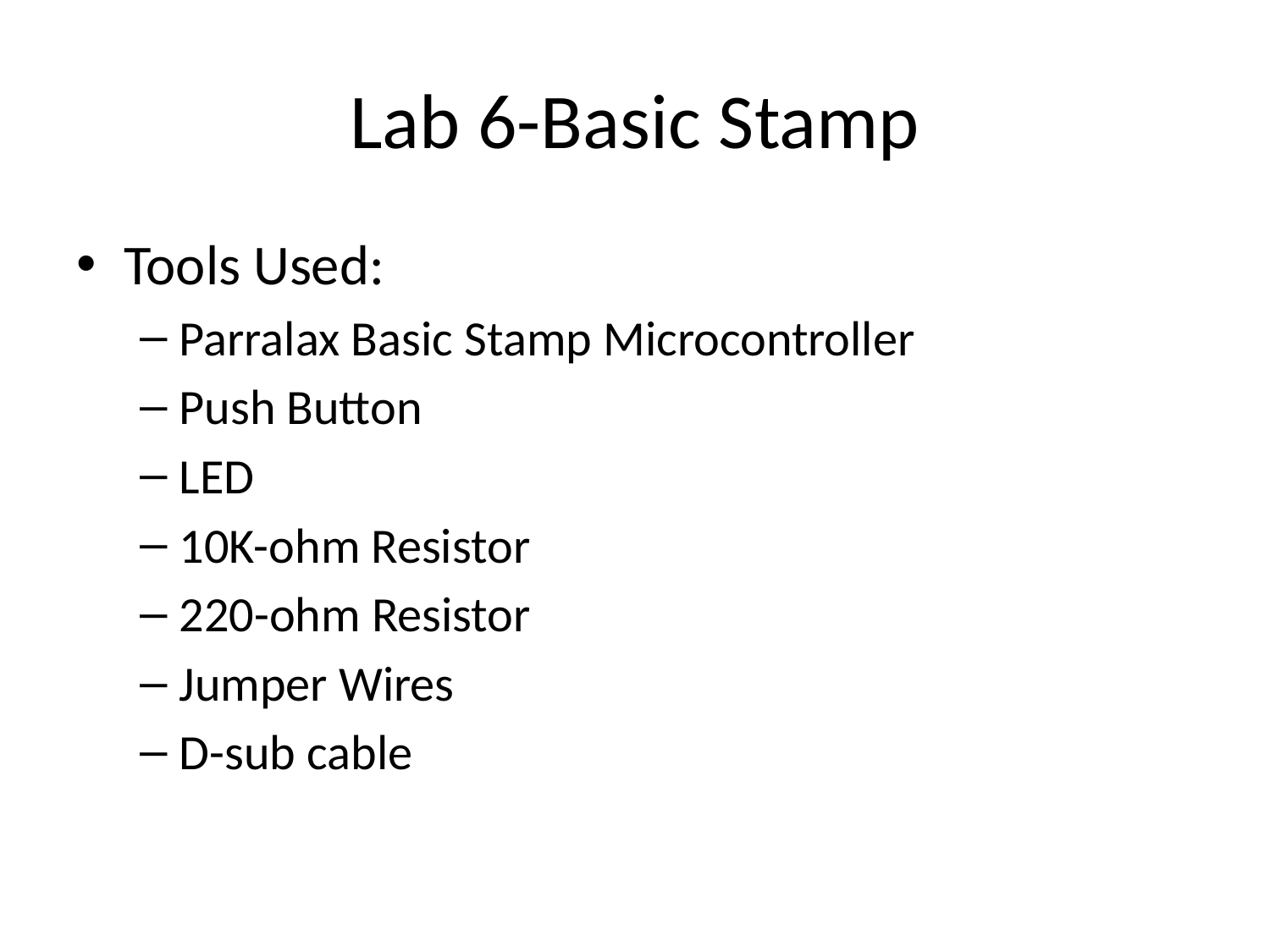

# Lab 6-Basic Stamp
Tools Used:
Parralax Basic Stamp Microcontroller
Push Button
LED
10K-ohm Resistor
220-ohm Resistor
Jumper Wires
D-sub cable